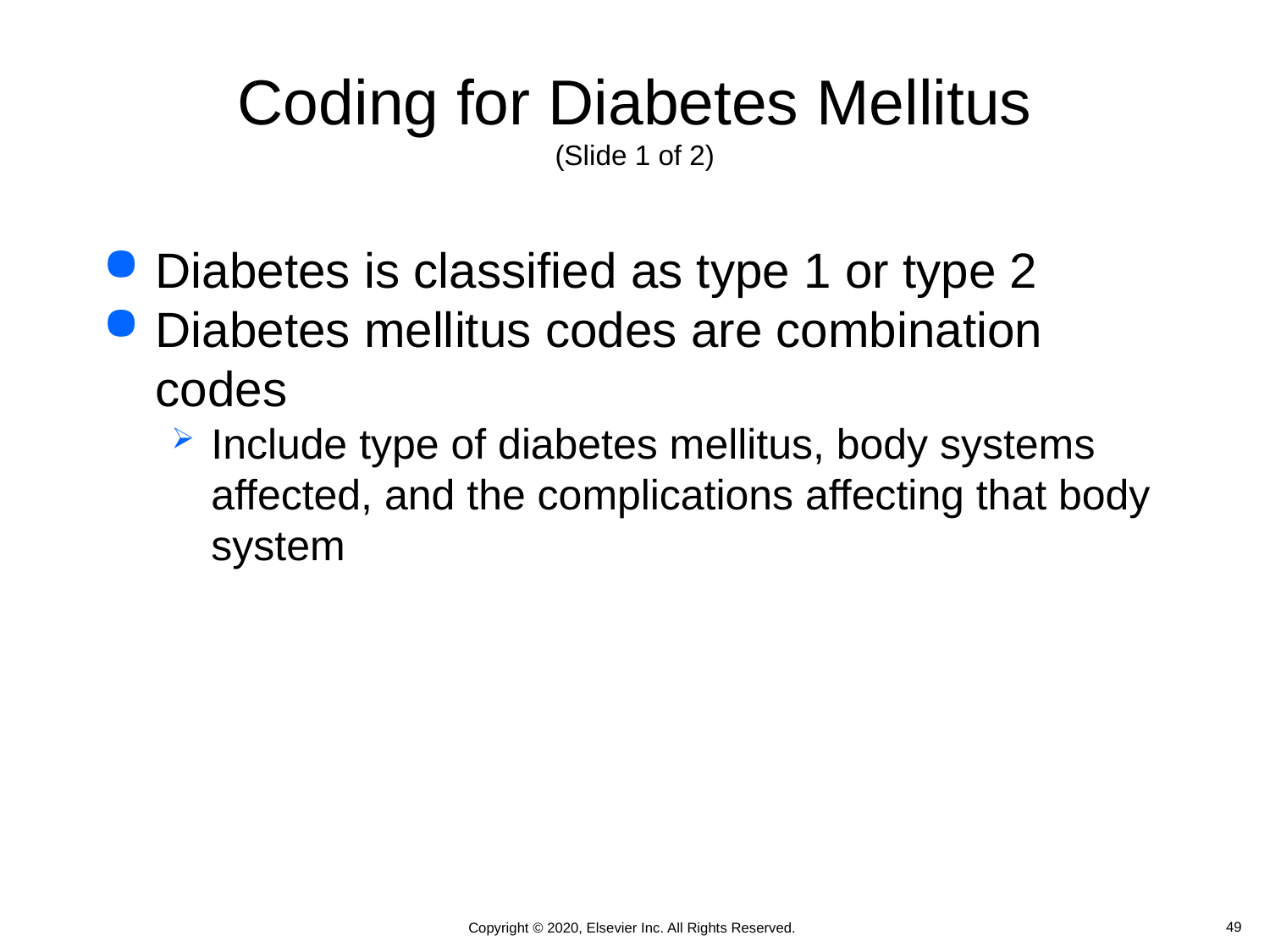

# Coding for Diabetes Mellitus (Slide 1 of 2)
Diabetes is classified as type 1 or type 2
Diabetes mellitus codes are combination codes
Include type of diabetes mellitus, body systems affected, and the complications affecting that body system
 49